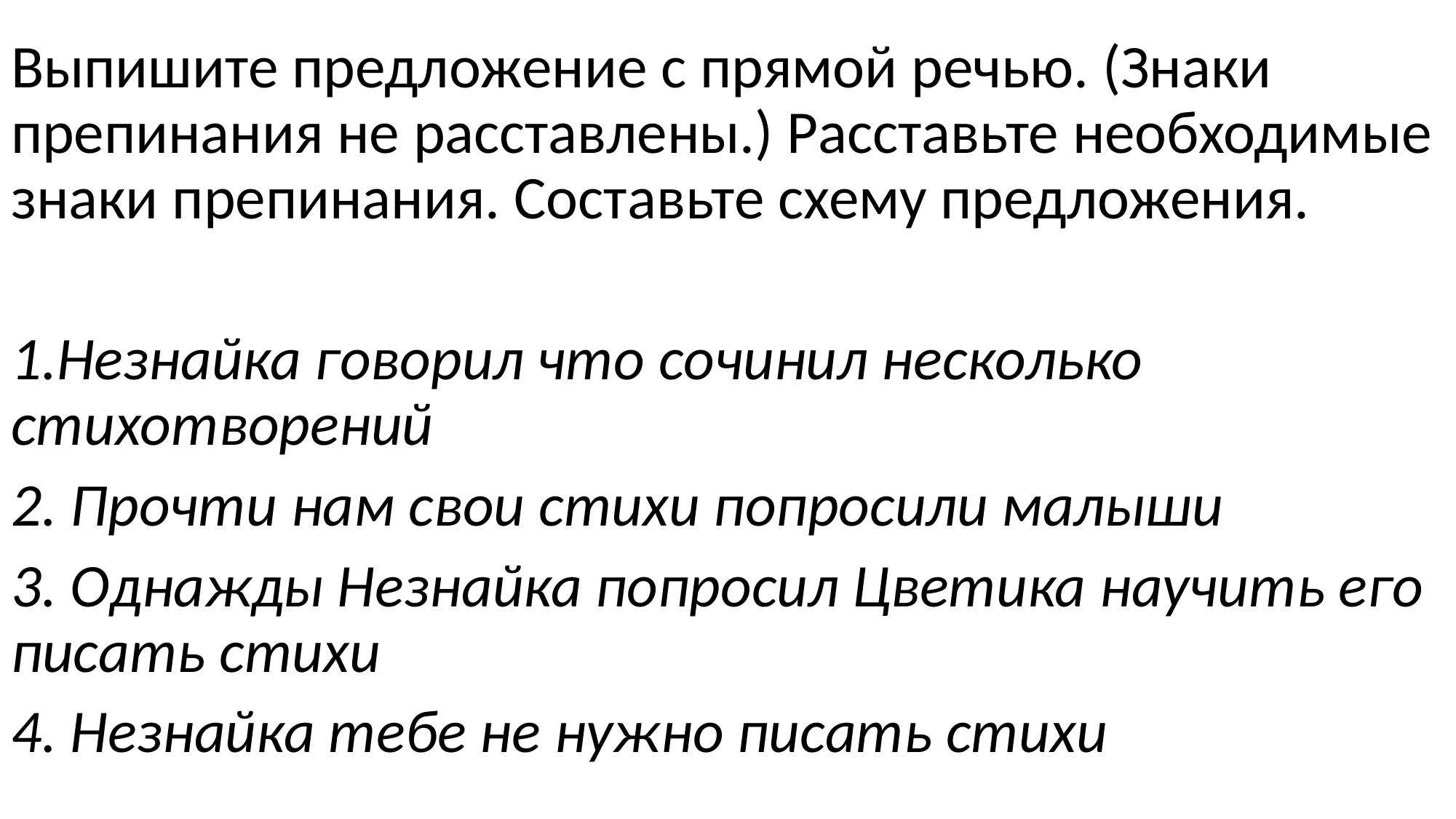

Выпишите предложение с прямой речью. (Знаки препинания не расставлены.) Расставьте необходимые знаки препинания. Составьте схему предложения.

1.Незнайка говорил что сочинил несколько стихотворений
2. Прочти нам свои стихи попросили малыши
3. Однажды Незнайка попросил Цветика научить его писать стихи
4. Незнайка тебе не нужно писать стихи